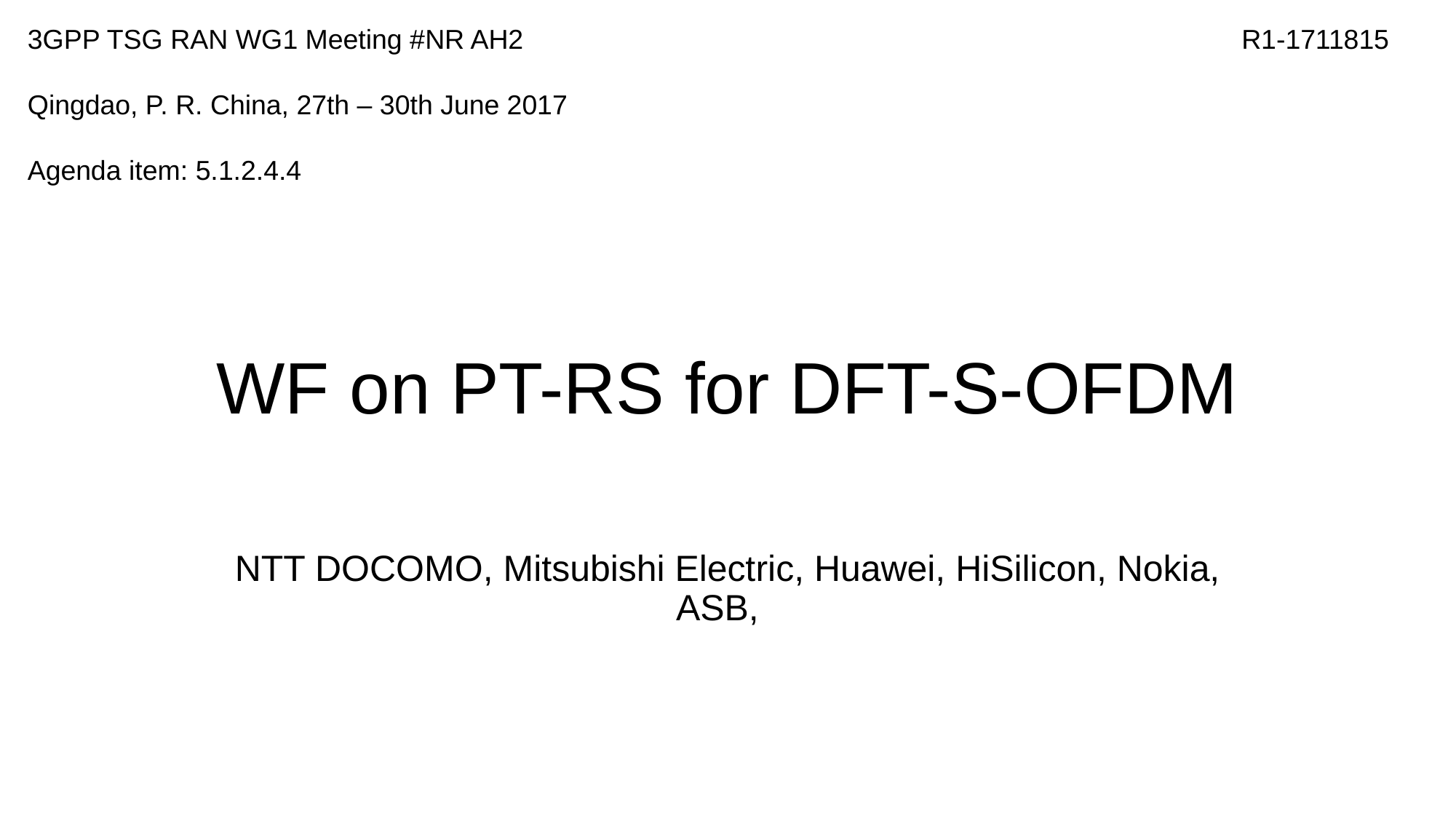

3GPP TSG RAN WG1 Meeting #NR AH2

Qingdao, P. R. China, 27th – 30th June 2017

Agenda item: 5.1.2.4.4
R1-1711815
# WF on PT-RS for DFT-S-OFDM
NTT DOCOMO, Mitsubishi Electric, Huawei, HiSilicon, Nokia, ASB,